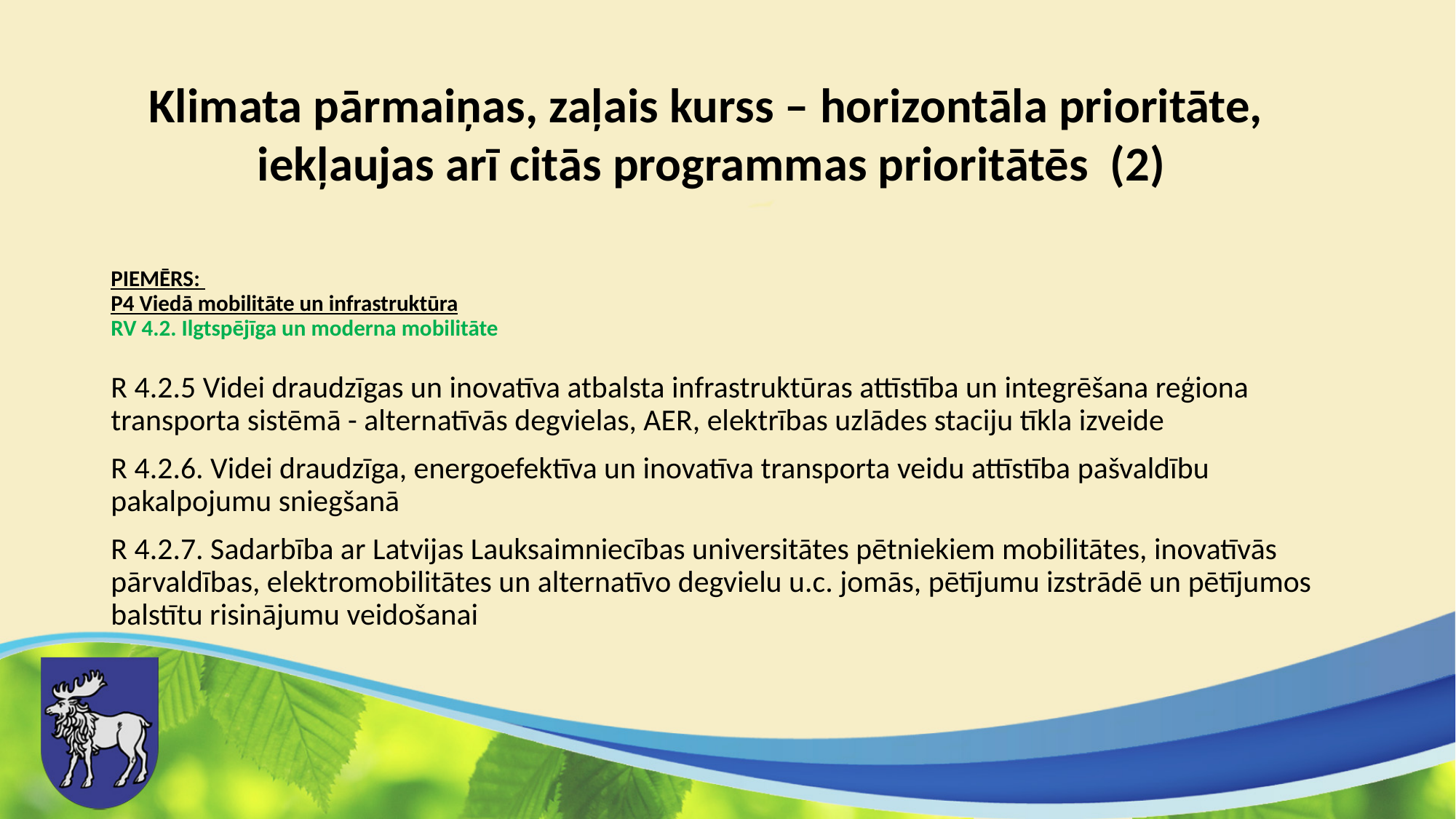

Klimata pārmaiņas, zaļais kurss – horizontāla prioritāte,
iekļaujas arī citās programmas prioritātēs  (2)
# PIEMĒRS: P4 Viedā mobilitāte un infrastruktūra RV 4.2. Ilgtspējīga un moderna mobilitāte
R 4.2.5 Videi draudzīgas un inovatīva atbalsta infrastruktūras attīstība un integrēšana reģiona transporta sistēmā - alternatīvās degvielas, AER, elektrības uzlādes staciju tīkla izveide
R 4.2.6. Videi draudzīga, energoefektīva un inovatīva transporta veidu attīstība pašvaldību pakalpojumu sniegšanā
R 4.2.7. Sadarbība ar Latvijas Lauksaimniecības universitātes pētniekiem mobilitātes, inovatīvās pārvaldības, elektromobilitātes un alternatīvo degvielu u.c. jomās, pētījumu izstrādē un pētījumos balstītu risinājumu veidošanai